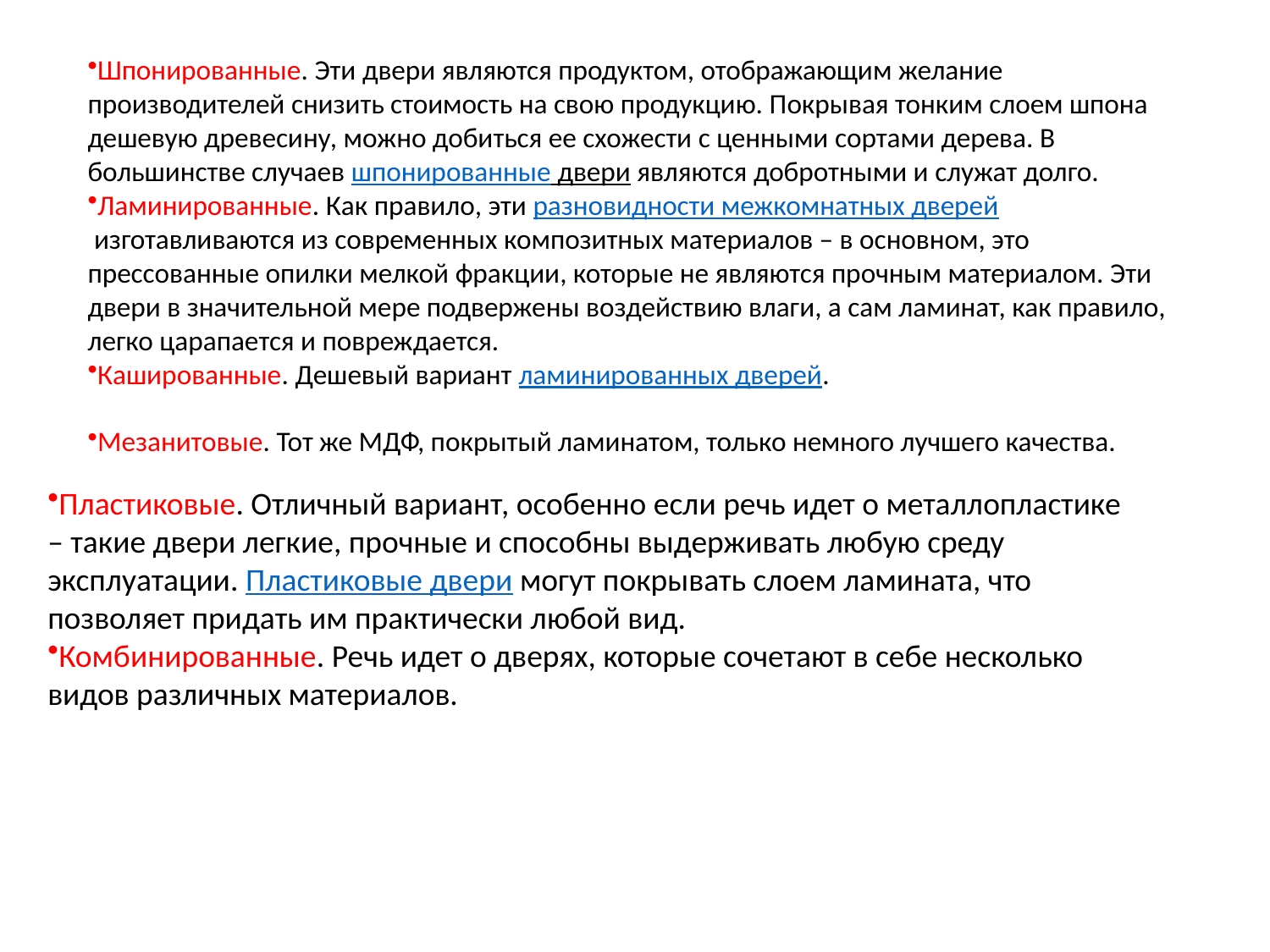

Шпонированные. Эти двери являются продуктом, отображающим желание производителей снизить стоимость на свою продукцию. Покрывая тонким слоем шпона дешевую древесину, можно добиться ее схожести с ценными сортами дерева. В большинстве случаев шпонированные двери являются добротными и служат долго.
Ламинированные. Как правило, эти разновидности межкомнатных дверей изготавливаются из современных композитных материалов – в основном, это прессованные опилки мелкой фракции, которые не являются прочным материалом. Эти двери в значительной мере подвержены воздействию влаги, а сам ламинат, как правило, легко царапается и повреждается.
Кашированные. Дешевый вариант ламинированных дверей.

Мезанитовые. Тот же МДФ, покрытый ламинатом, только немного лучшего качества.
Пластиковые. Отличный вариант, особенно если речь идет о металлопластике – такие двери легкие, прочные и способны выдерживать любую среду эксплуатации. Пластиковые двери могут покрывать слоем ламината, что позволяет придать им практически любой вид.
Комбинированные. Речь идет о дверях, которые сочетают в себе несколько видов различных материалов.